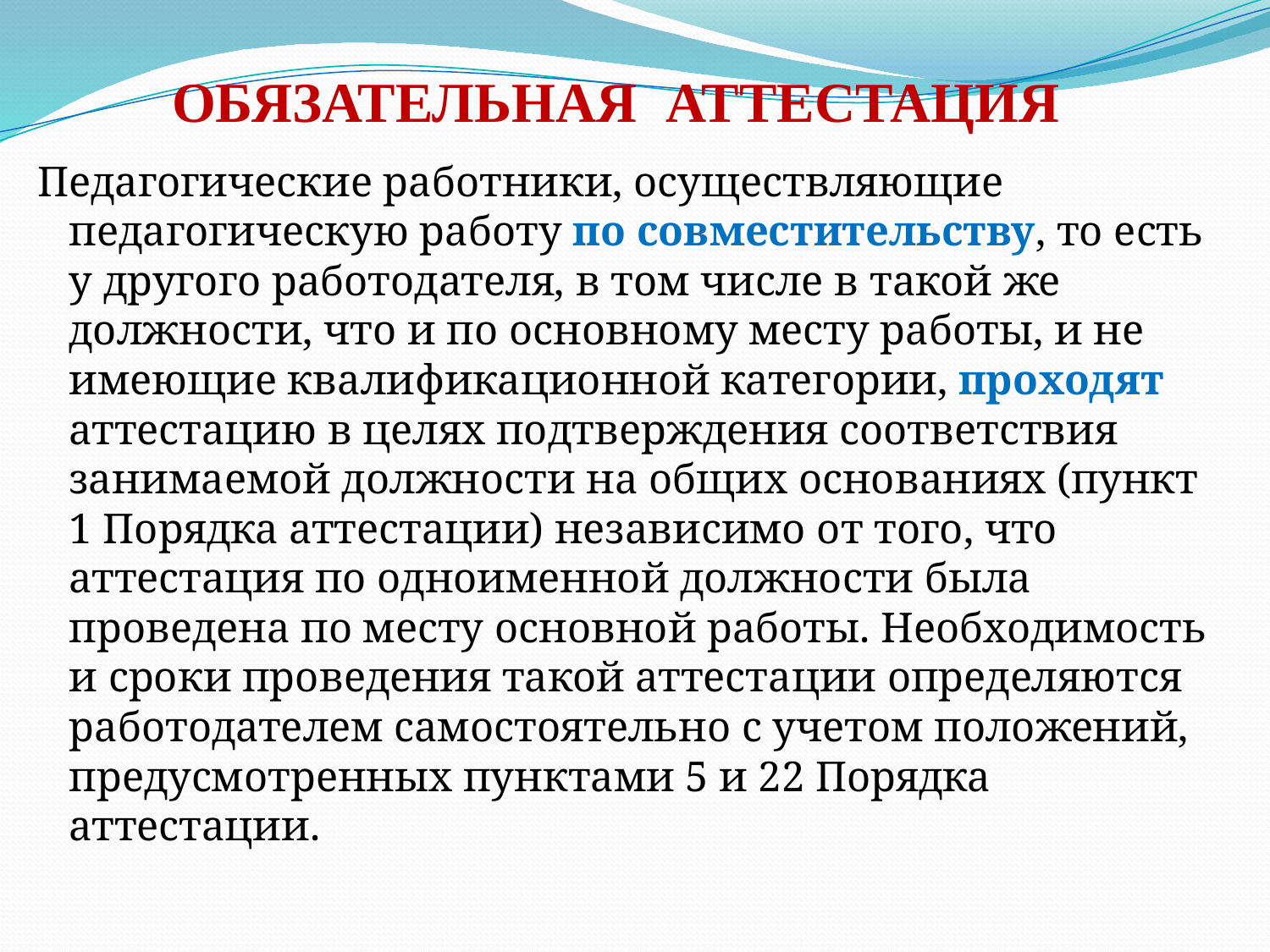

# ОБЯЗАТЕЛЬНАЯ  АТТЕСТАЦИЯ
Педагогические работники, осуществляющие педагогическую работу по совместительству, то есть у другого работодателя, в том числе в такой же должности, что и по основному месту работы, и не имеющие квалификационной категории, проходят аттестацию в целях подтверждения соответствия занимаемой должности на общих основаниях (пункт 1 Порядка аттестации) независимо от того, что аттестация по одноименной должности была проведена по месту основной работы. Необходимость и сроки проведения такой аттестации определяются работодателем самостоятельно с учетом положений, предусмотренных пунктами 5 и 22 Порядка аттестации.